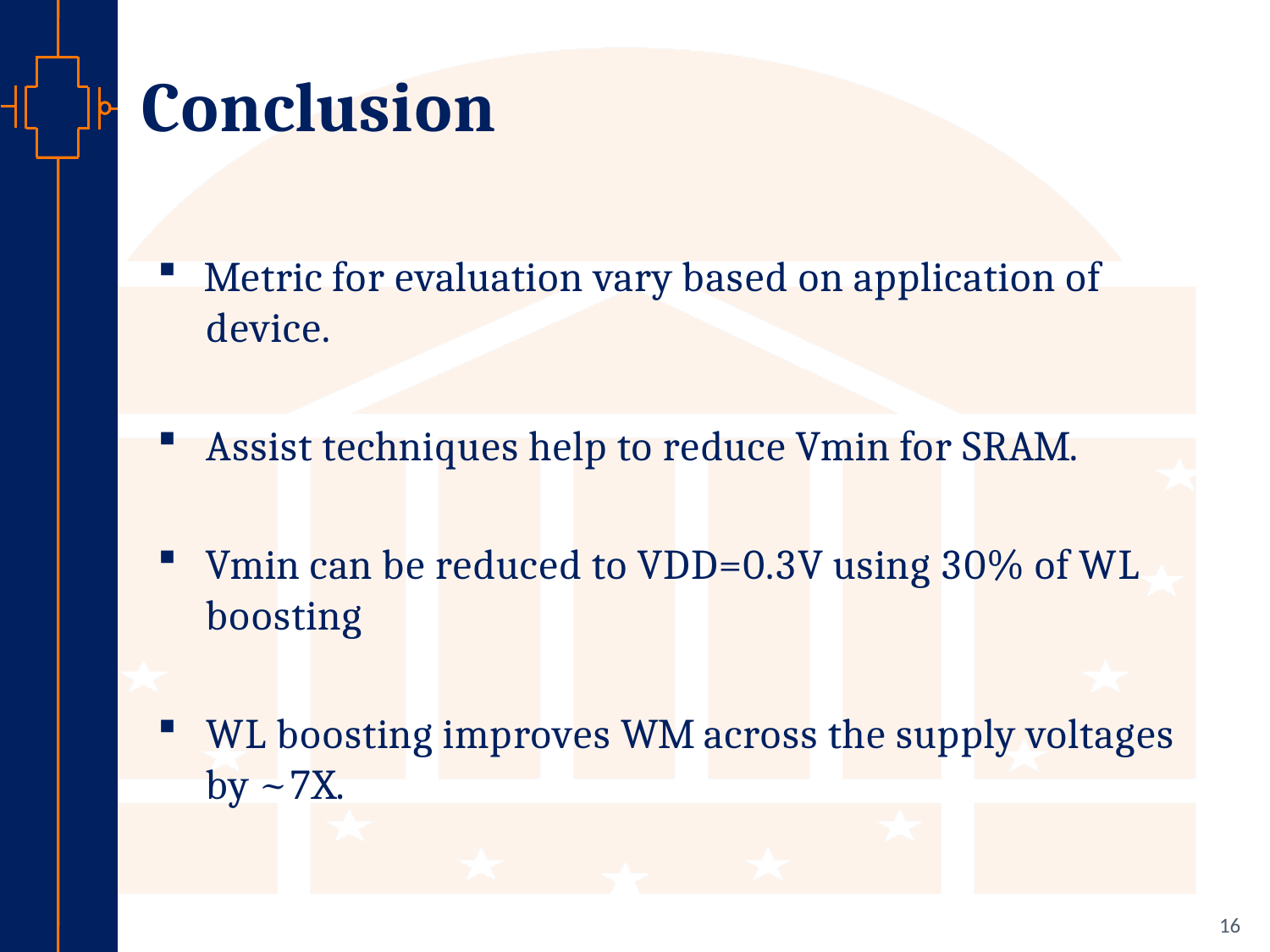

Conclusion

Metric for evaluation vary based on application of device.

Assist techniques help to reduce Vmin for SRAM.

Vmin can be reduced to VDD=0.3V using 30% of WL boosting

WL boosting improves WM across the supply voltages by ~7X.

16